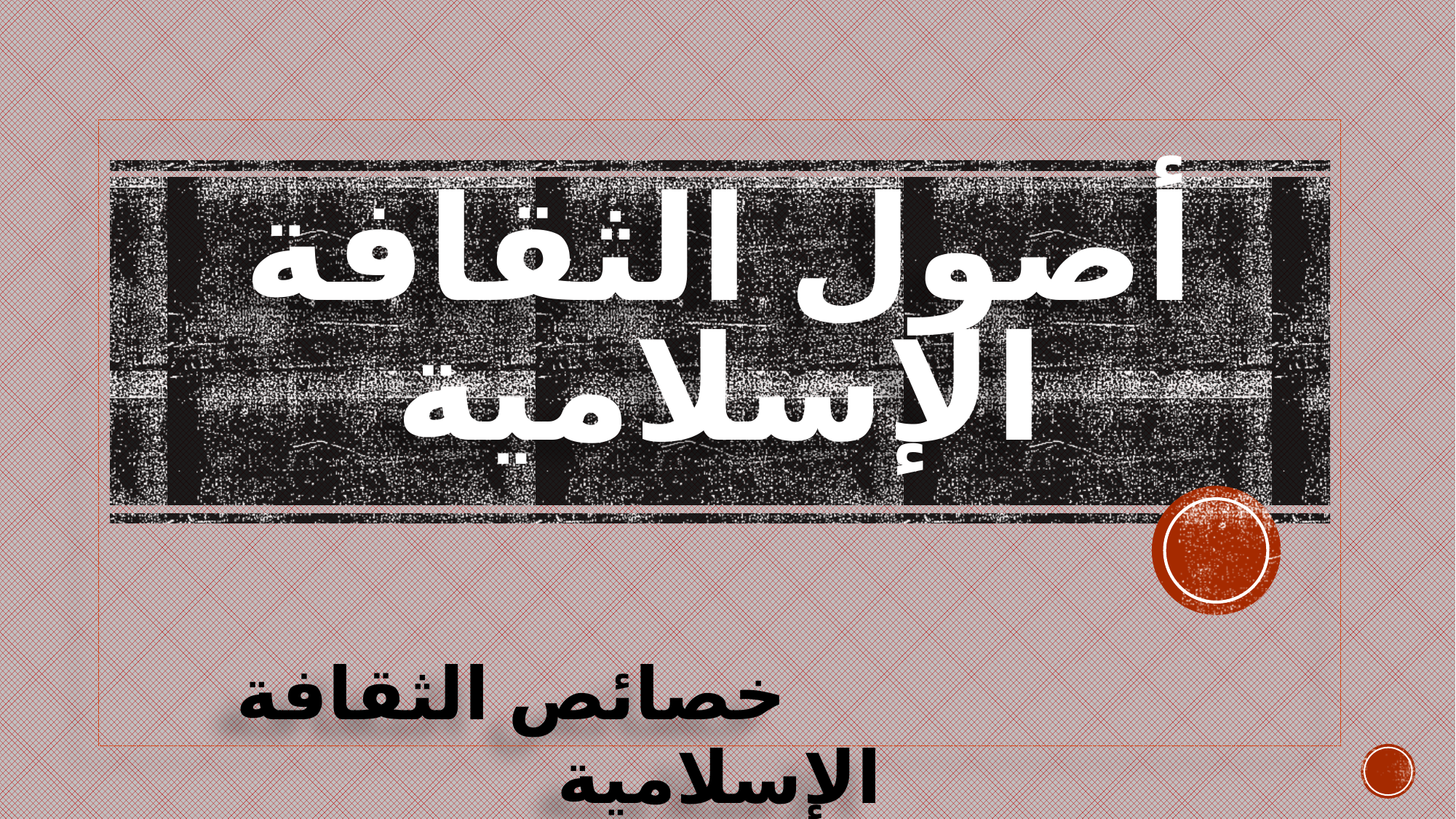

# أصول الثقافة الإسلامية خصائص الثقافة الإسلامية